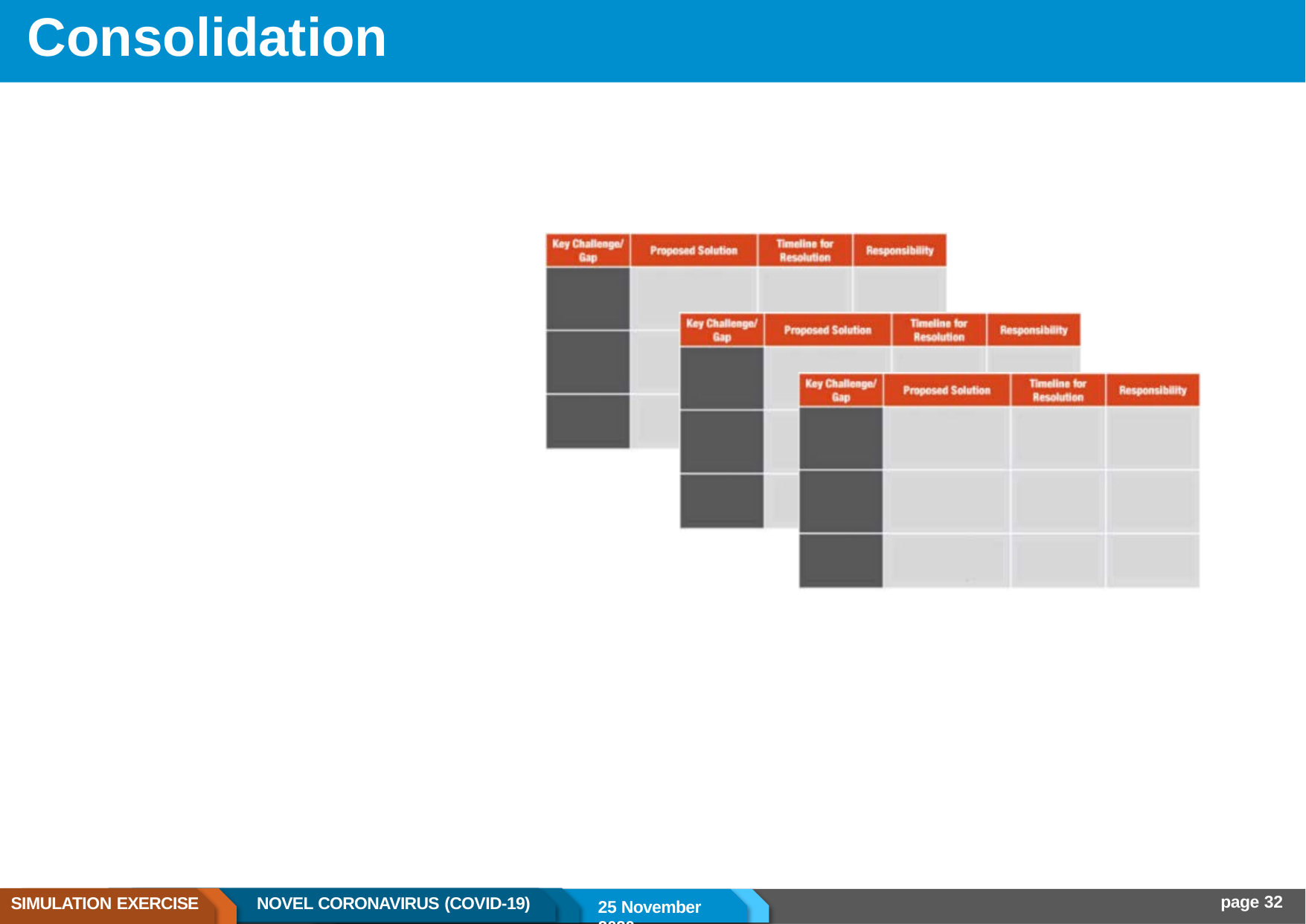

# Consolidation

page 32
SIMULATION EXERCISE
NOVEL CORONAVIRUS (COVID-19)
25 November 2020